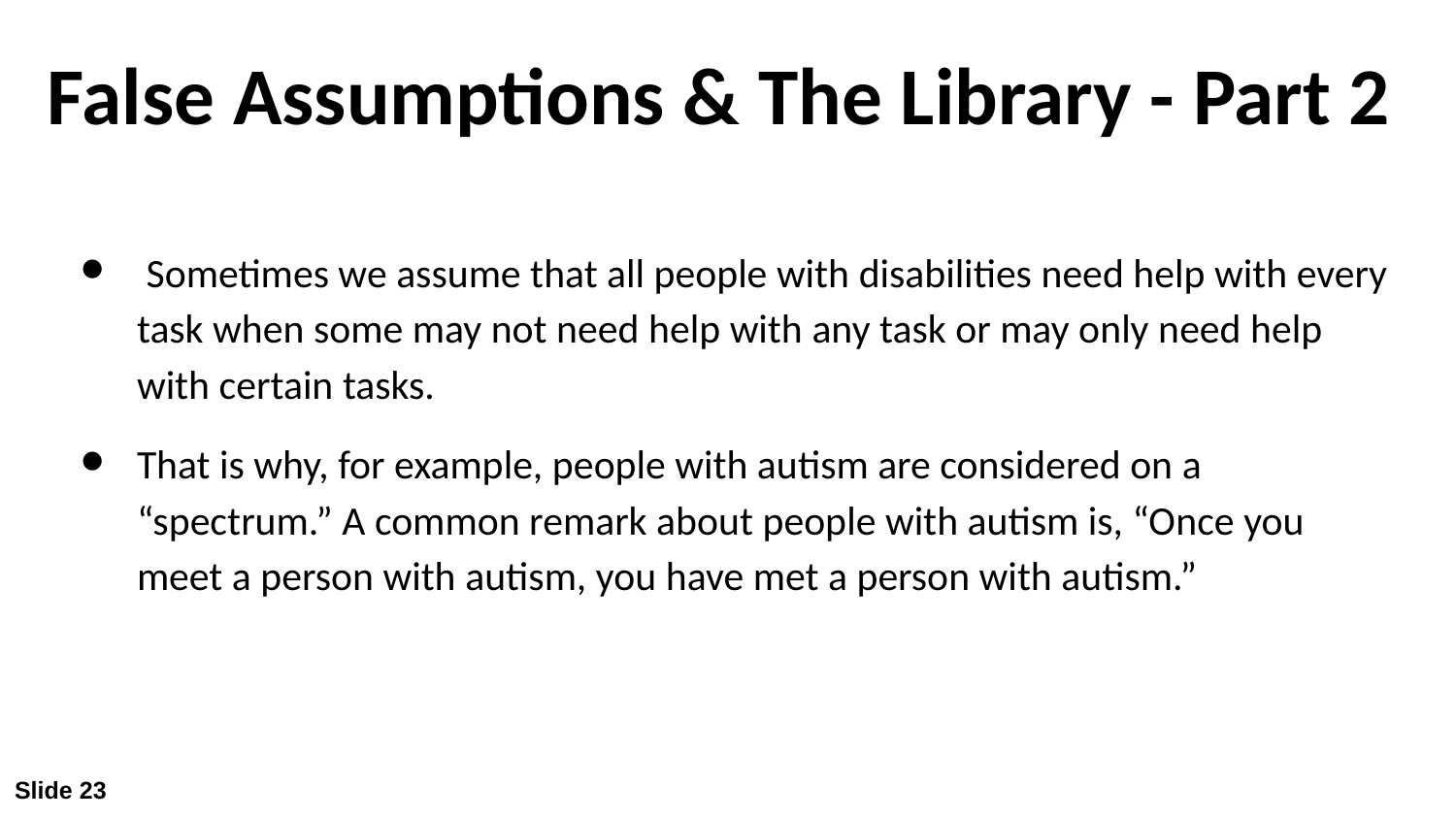

# False Assumptions & The Library - Part 2
 Sometimes we assume that all people with disabilities need help with every task when some may not need help with any task or may only need help with certain tasks.
That is why, for example, people with autism are considered on a “spectrum.” A common remark about people with autism is, “Once you meet a person with autism, you have met a person with autism.”
Slide 23